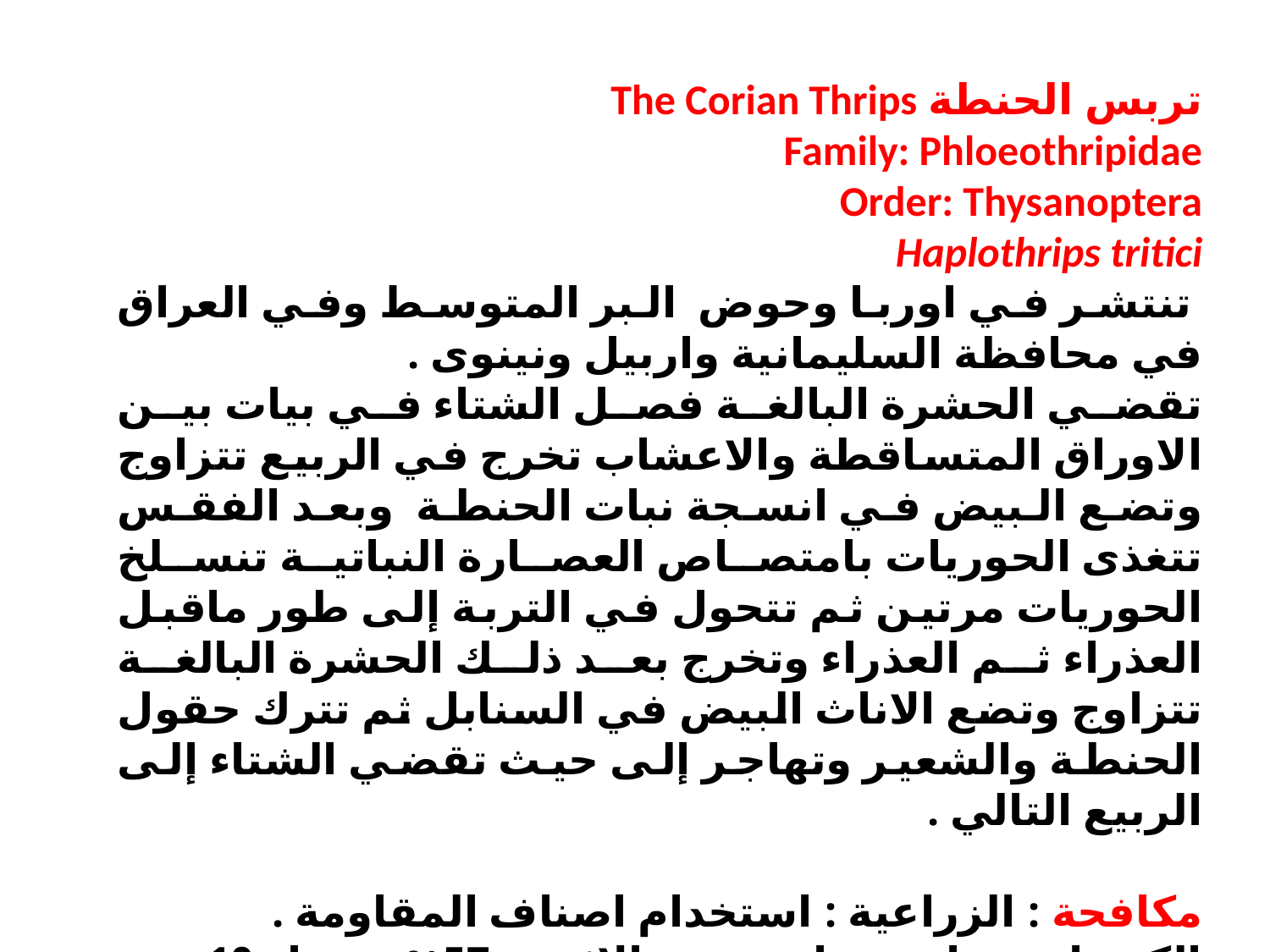

تربس الحنطة The Corian Thrips
Family: Phloeothripidae
Order: Thysanoptera
Haplothrips tritici
 تنتشر في اوربا وحوض  البر المتوسط وفي العراق في محافظة السليمانية واربيل ونينوى .
تقضي الحشرة البالغة فصل الشتاء في بيات بين الاوراق المتساقطة والاعشاب تخرج في الربيع تتزاوج وتضع البيض في انسجة نبات الحنطة  وبعد الفقس تتغذى الحوريات بامتصاص العصارة النباتية تنسلخ الحوريات مرتين ثم تتحول في التربة إلى طور ماقبل العذراء ثم العذراء وتخرج بعد ذلك الحشرة البالغة تتزاوج وتضع الاناث البيض في السنابل ثم تترك حقول الحنطة والشعير وتهاجر إلى حيث تقضي الشتاء إلى الربيع التالي .

مكافحة : الزراعية : استخدام اصناف المقاومة .
الكيمياوية : استخدام مبيد مالاثيون 57% بمعدل 10 سم 3 / غالون ماء .